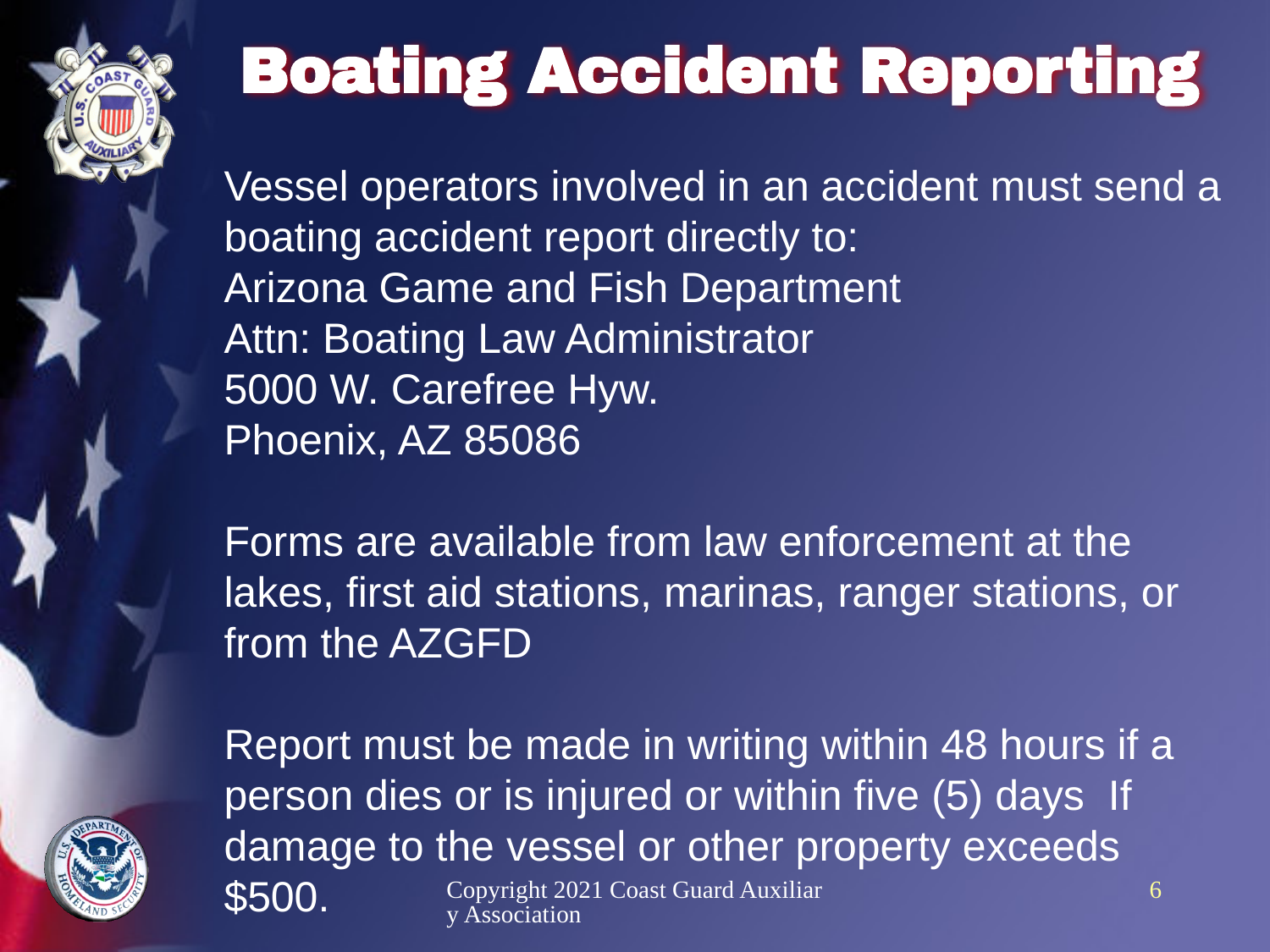

# Boating Accident Reporting

Vessel operators involved in an accident must send a boating accident report directly to:
Arizona Game and Fish Department
Attn: Boating Law Administrator
5000 W. Carefree Hyw.
Phoenix, AZ 85086

Forms are available from law enforcement at the lakes, first aid stations, marinas, ranger stations, or from the AZGFD

Report must be made in writing within 48 hours if a person dies or is injured or within five (5) days  If damage to the vessel or other property exceeds $500.
Copyright 2021 Coast Guard Auxiliary Association
6